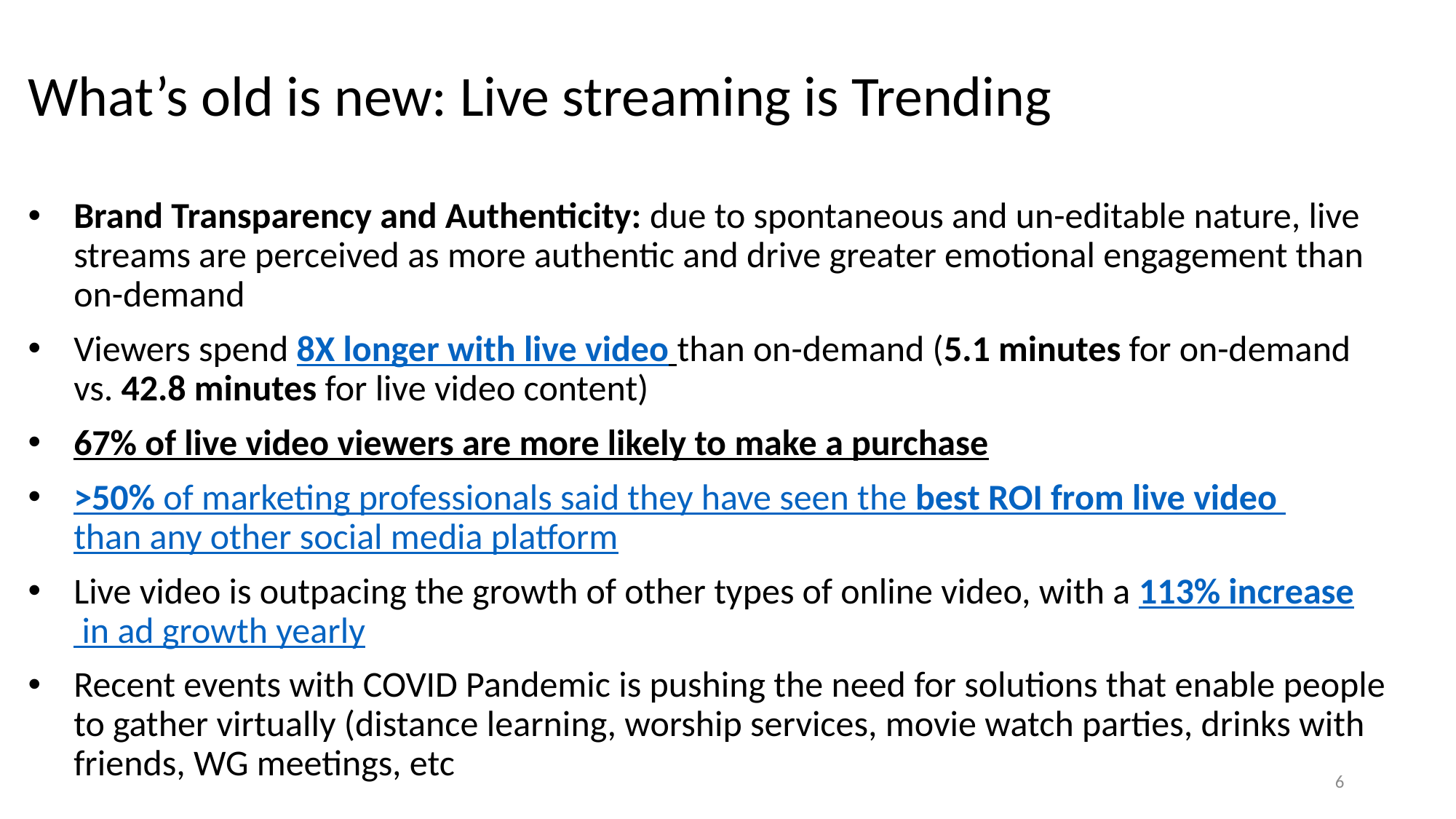

# What’s old is new: Live streaming is Trending
Brand Transparency and Authenticity: due to spontaneous and un-editable nature, live streams are perceived as more authentic and drive greater emotional engagement than on-demand
Viewers spend 8X longer with live video than on-demand (5.1 minutes for on-demand vs. 42.8 minutes for live video content)
67% of live video viewers are more likely to make a purchase
>50% of marketing professionals said they have seen the best ROI from live video than any other social media platform
Live video is outpacing the growth of other types of online video, with a 113% increase in ad growth yearly
Recent events with COVID Pandemic is pushing the need for solutions that enable people to gather virtually (distance learning, worship services, movie watch parties, drinks with friends, WG meetings, etc
6